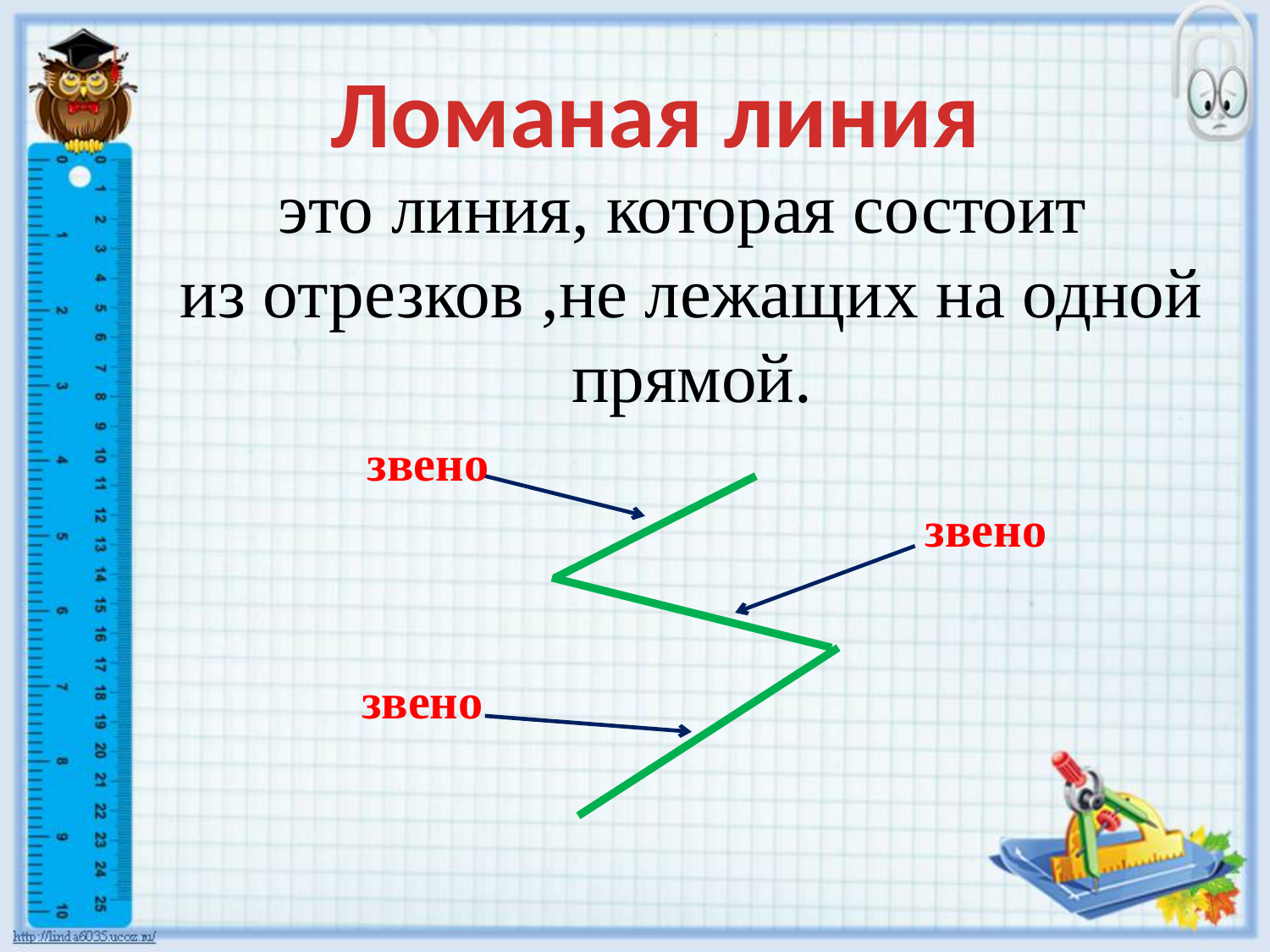

Ломаная линия
это линия, которая состоит
из отрезков ,не лежащих на одной прямой.
звено
звено
звено